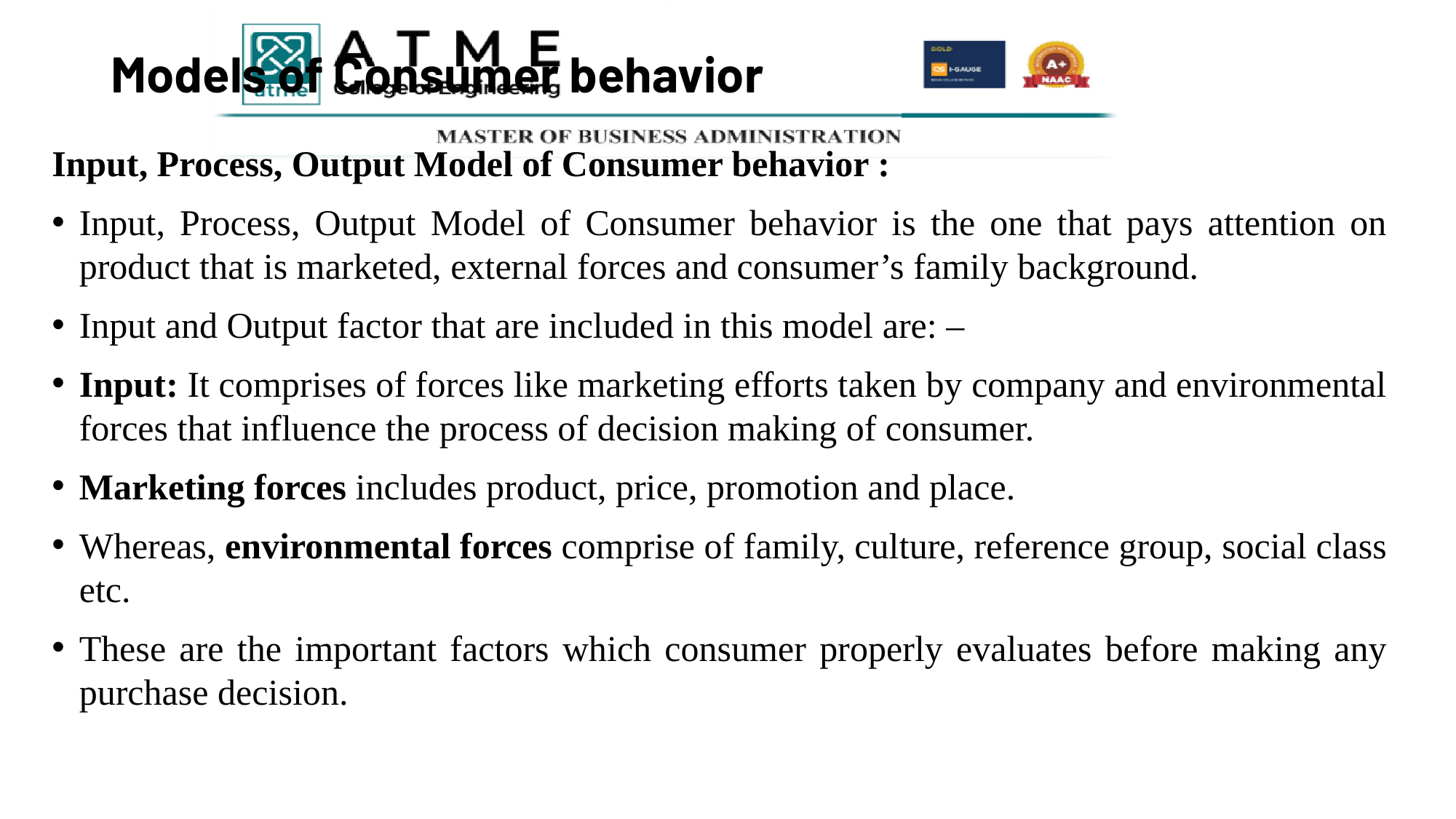

# Models of Consumer behavior
Input, Process, Output Model of Consumer behavior :
Input, Process, Output Model of Consumer behavior is the one that pays attention on product that is marketed, external forces and consumer’s family background.
Input and Output factor that are included in this model are: –
Input: It comprises of forces like marketing efforts taken by company and environmental forces that influence the process of decision making of consumer.
Marketing forces includes product, price, promotion and place.
Whereas, environmental forces comprise of family, culture, reference group, social class etc.
These are the important factors which consumer properly evaluates before making any purchase decision.